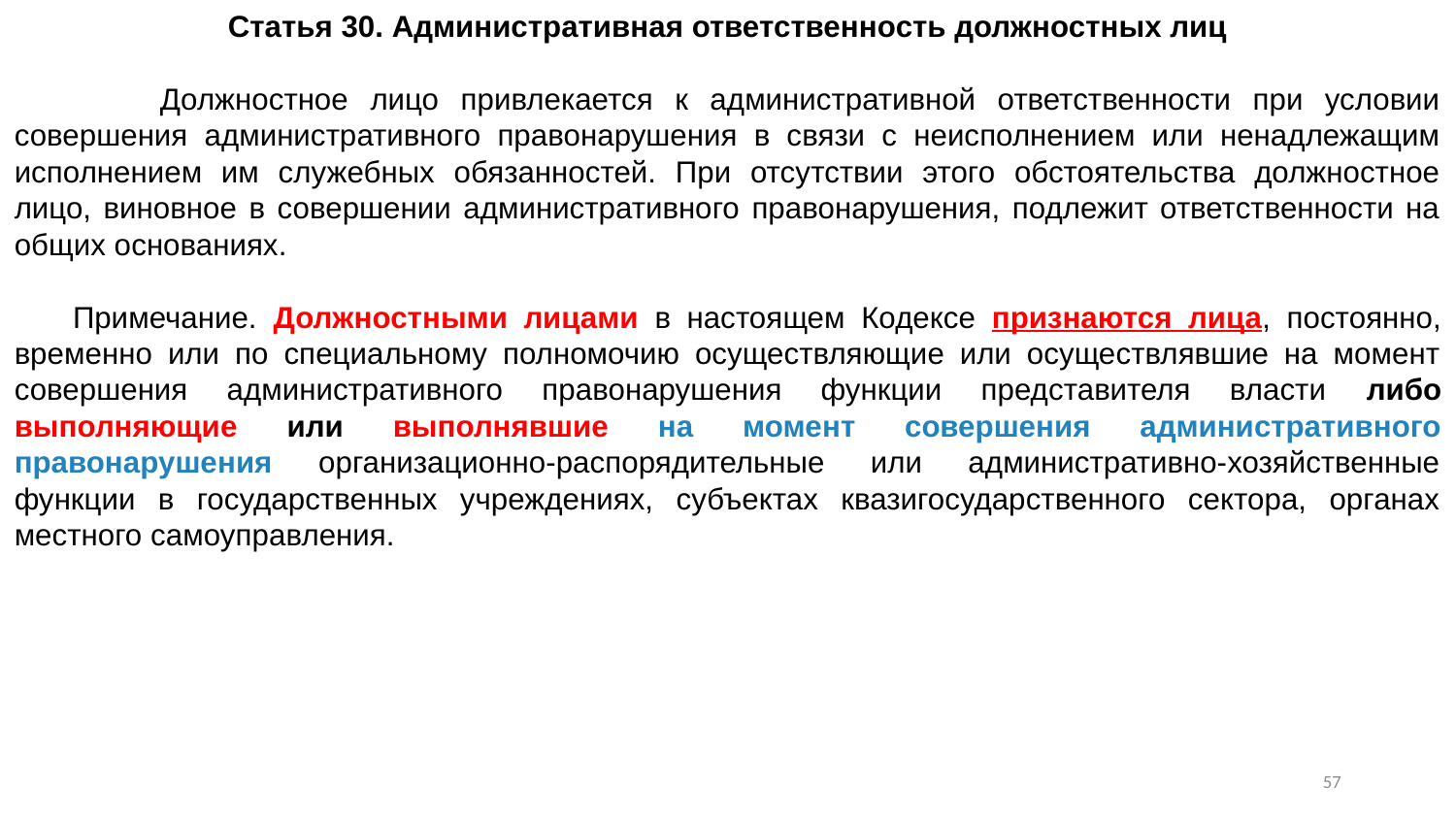

Статья 30. Административная ответственность должностных лиц

	Должностное лицо привлекается к административной ответственности при условии совершения административного правонарушения в связи с неисполнением или ненадлежащим исполнением им служебных обязанностей. При отсутствии этого обстоятельства должностное лицо, виновное в совершении административного правонарушения, подлежит ответственности на общих основаниях.

      Примечание. Должностными лицами в настоящем Кодексе признаются лица, постоянно, временно или по специальному полномочию осуществляющие или осуществлявшие на момент совершения административного правонарушения функции представителя власти либо выполняющие или выполнявшие на момент совершения административного правонарушения организационно-распорядительные или административно-хозяйственные функции в государственных учреждениях, субъектах квазигосударственного сектора, органах местного самоуправления.

57